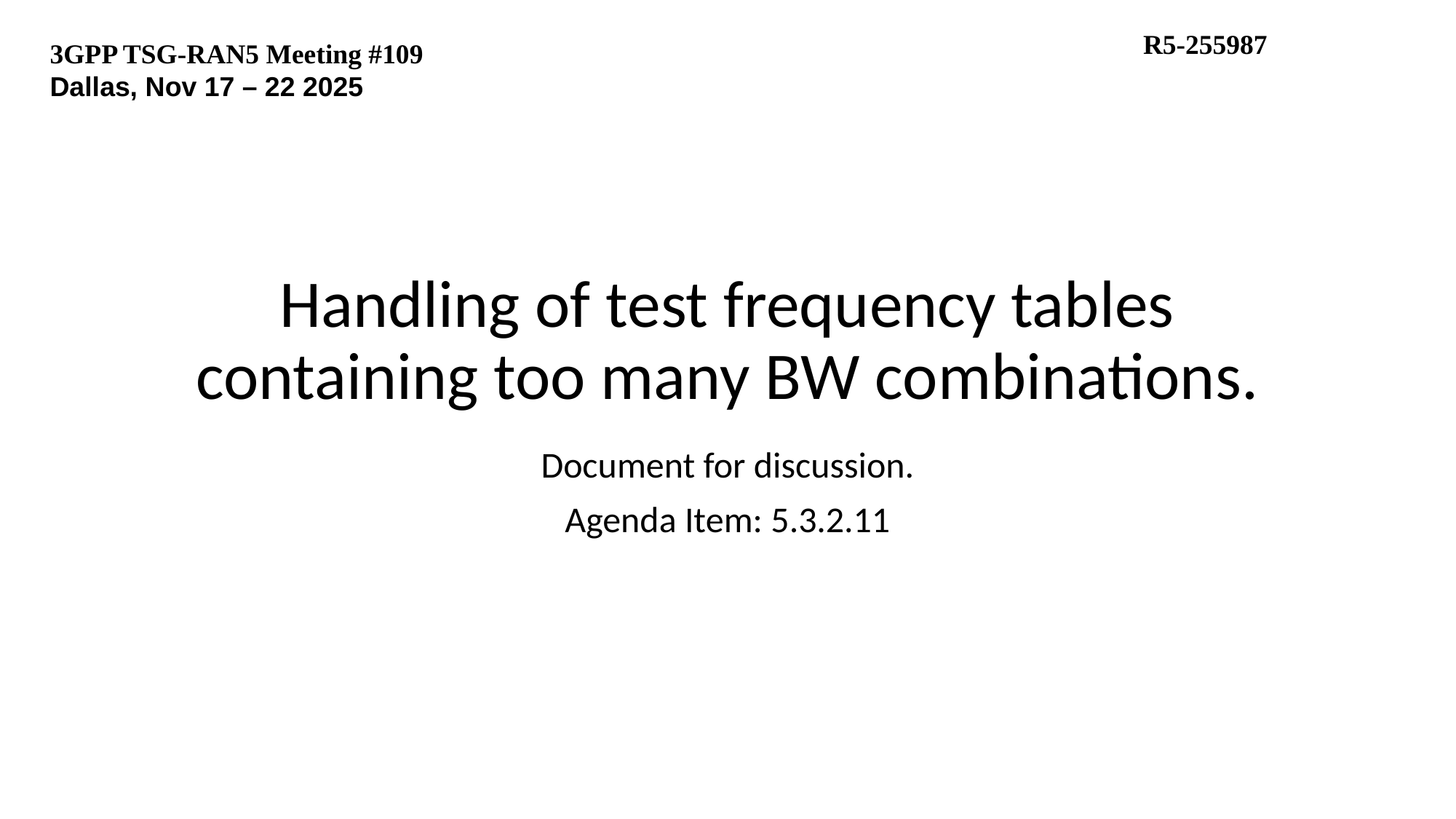

R5-255987

3GPP TSG-RAN5 Meeting #109
Dallas, Nov 17 – 22 2025

# Handling of test frequency tables containing too many BW combinations.
Document for discussion.
Agenda Item: 5.3.2.11